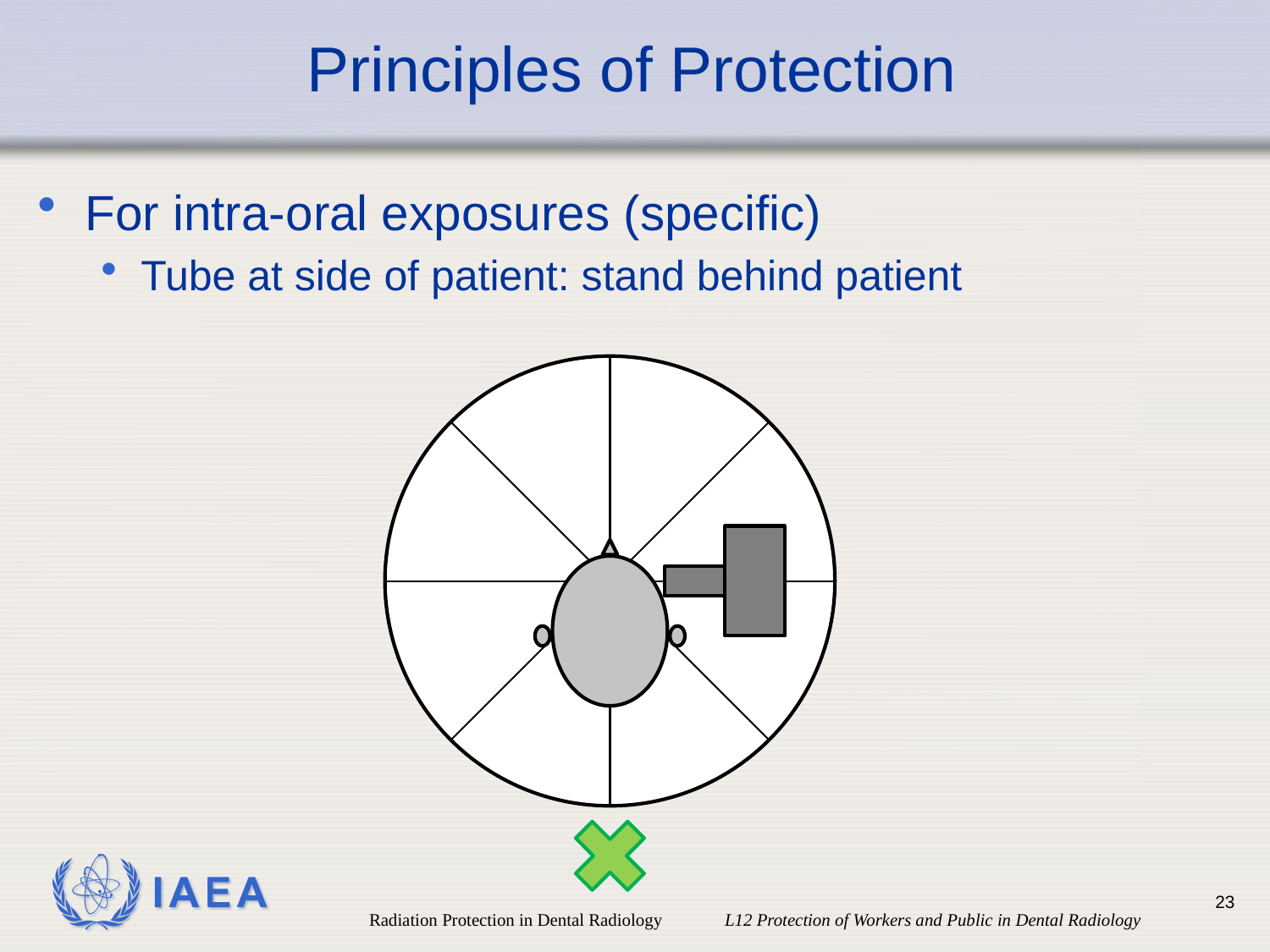

# Principles of Protection
For intra-oral exposures (specific)
Tube at side of patient: stand behind patient

23
Radiation Protection in Dental Radiology              L12 Protection of Workers and Public in Dental Radiology